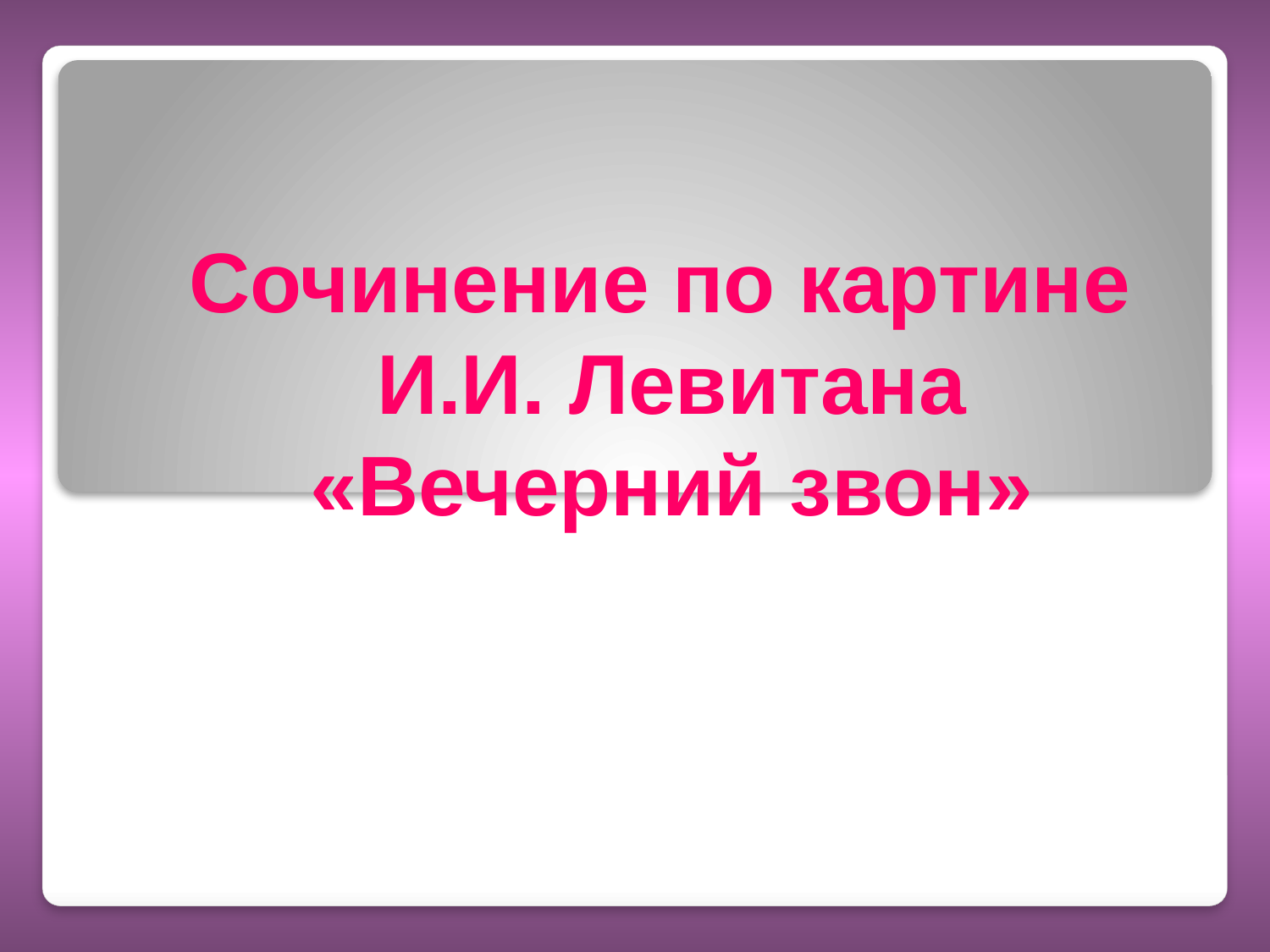

Сочинение по картине
И.И. Левитана «Вечерний звон»